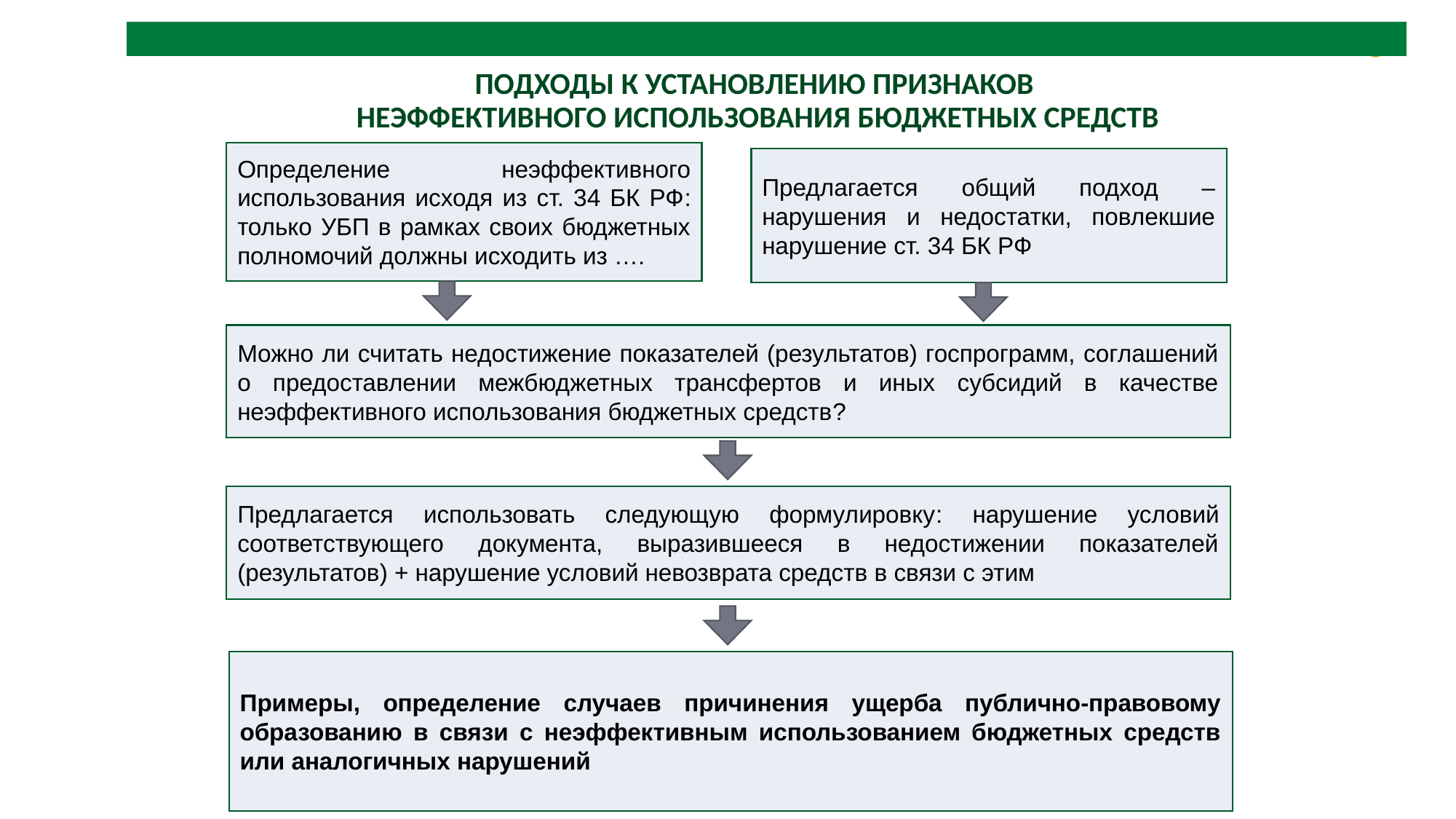

ПОДХОДЫ К УСТАНОВЛЕНИЮ ПРИЗНАКОВ
НЕЭФФЕКТИВНОГО ИСПОЛЬЗОВАНИЯ БЮДЖЕТНЫХ СРЕДСТВ
Определение неэффективного использования исходя из ст. 34 БК РФ: только УБП в рамках своих бюджетных полномочий должны исходить из ….
Предлагается общий подход – нарушения и недостатки, повлекшие нарушение ст. 34 БК РФ

Можно ли считать недостижение показателей (результатов) госпрограмм, соглашений о предоставлении межбюджетных трансфертов и иных субсидий в качестве неэффективного использования бюджетных средств?

Предлагается использовать следующую формулировку: нарушение условий соответствующего документа, выразившееся в недостижении показателей (результатов) + нарушение условий невозврата средств в связи с этим

Примеры, определение случаев причинения ущерба публично-правовому образованию в связи с неэффективным использованием бюджетных средств или аналогичных нарушений